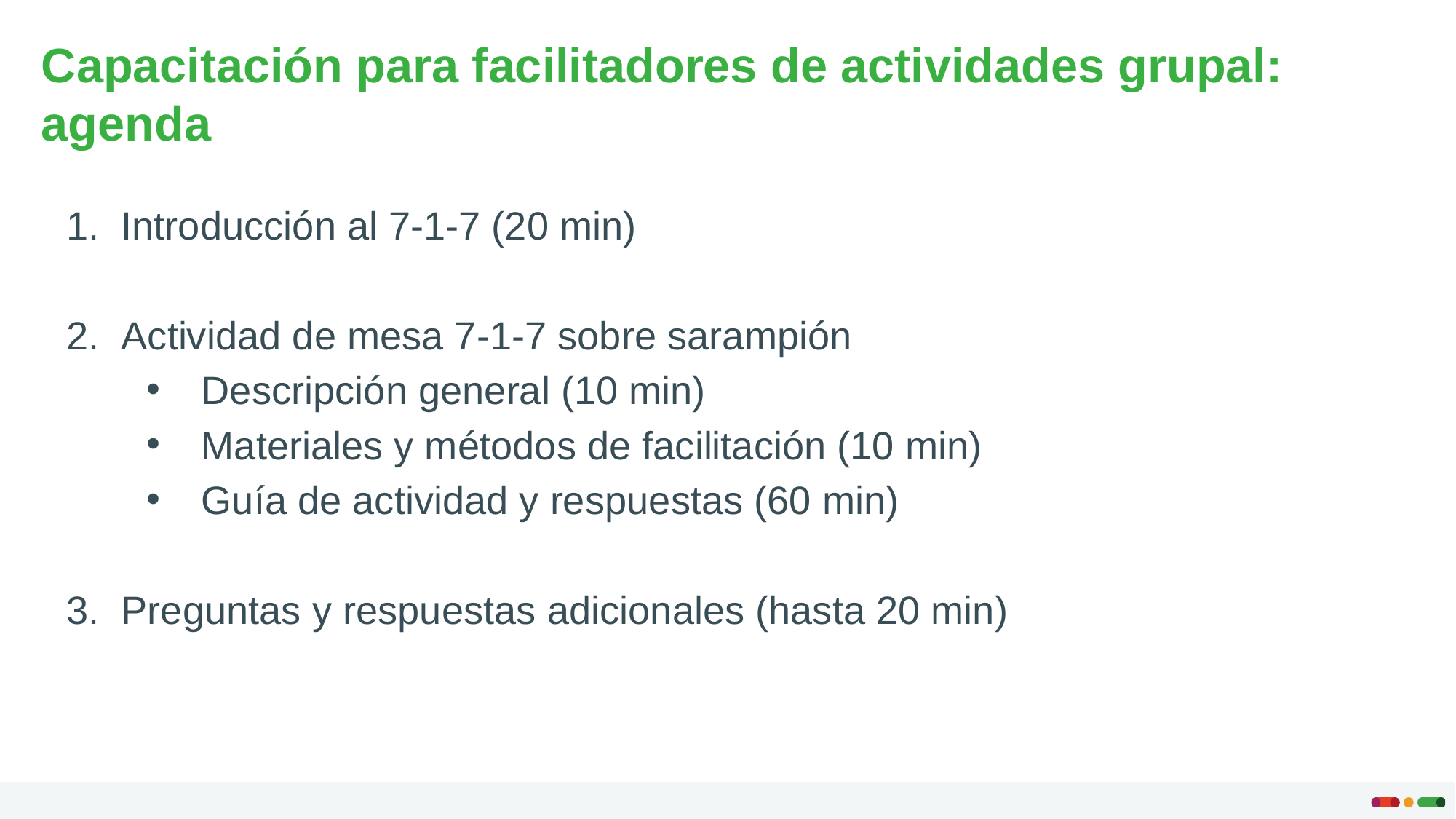

# Capacitación para facilitadores de actividades grupal: agenda
Introducción al 7-1-7 (20 min)

Actividad de mesa 7-1-7 sobre sarampión
Descripción general (10 min)
Materiales y métodos de facilitación (10 min)
Guía de actividad y respuestas (60 min)

Preguntas y respuestas adicionales (hasta 20 min)